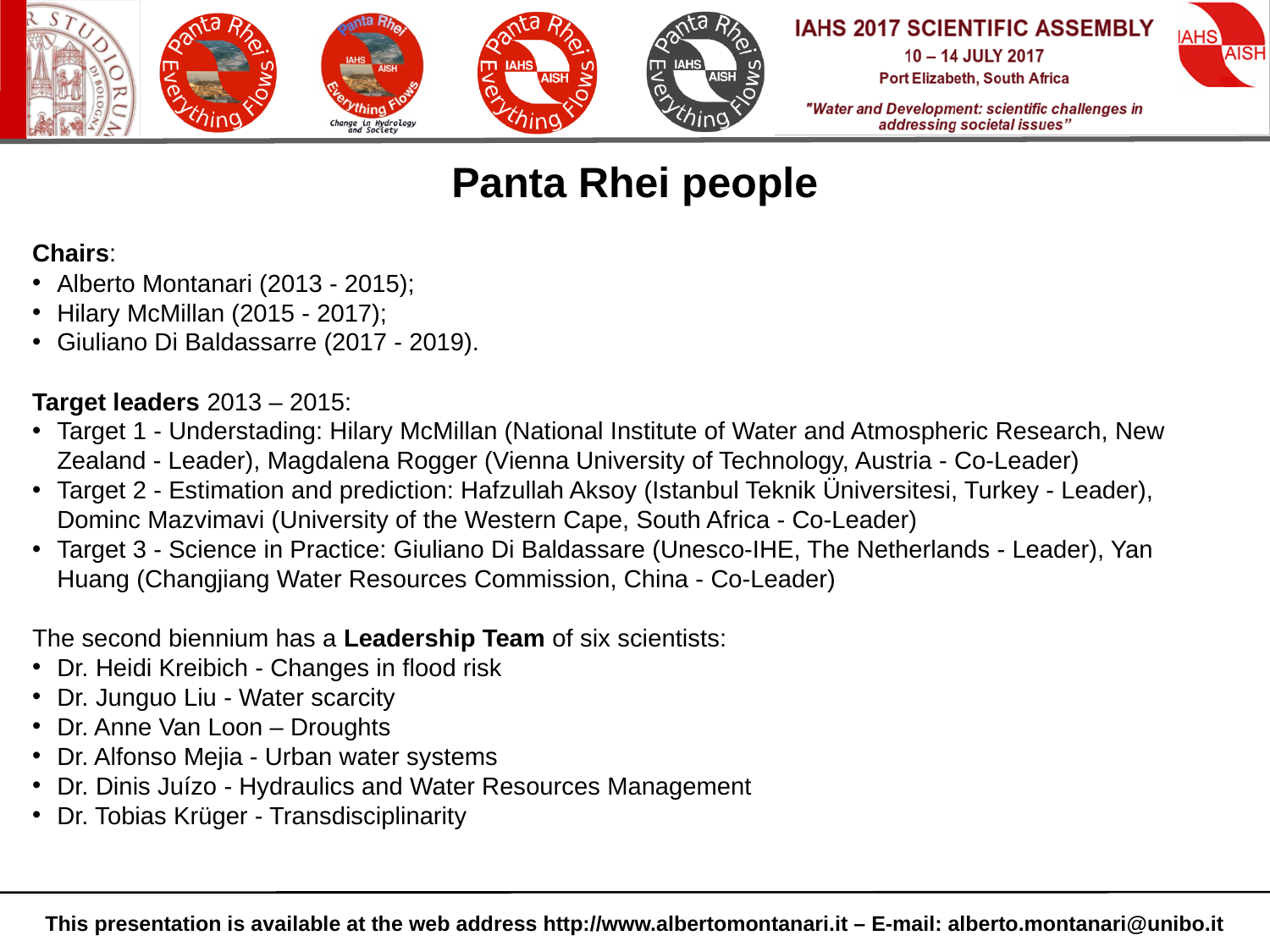

Panta Rhei people
Chairs:
Alberto Montanari (2013 - 2015);
Hilary McMillan (2015 - 2017);
Giuliano Di Baldassarre (2017 - 2019).

Target leaders 2013 – 2015:
Target 1 - Understading: Hilary McMillan (National Institute of Water and Atmospheric Research, New Zealand - Leader), Magdalena Rogger (Vienna University of Technology, Austria - Co-Leader)
Target 2 - Estimation and prediction: Hafzullah Aksoy (Istanbul Teknik Üniversitesi, Turkey - Leader), Dominc Mazvimavi (University of the Western Cape, South Africa - Co-Leader)
Target 3 - Science in Practice: Giuliano Di Baldassare (Unesco-IHE, The Netherlands - Leader), Yan Huang (Changjiang Water Resources Commission, China - Co-Leader)

The second biennium has a Leadership Team of six scientists:
Dr. Heidi Kreibich - Changes in flood risk
Dr. Junguo Liu - Water scarcity
Dr. Anne Van Loon – Droughts
Dr. Alfonso Mejia - Urban water systems
Dr. Dinis Juízo - Hydraulics and Water Resources Management
Dr. Tobias Krüger - Transdisciplinarity